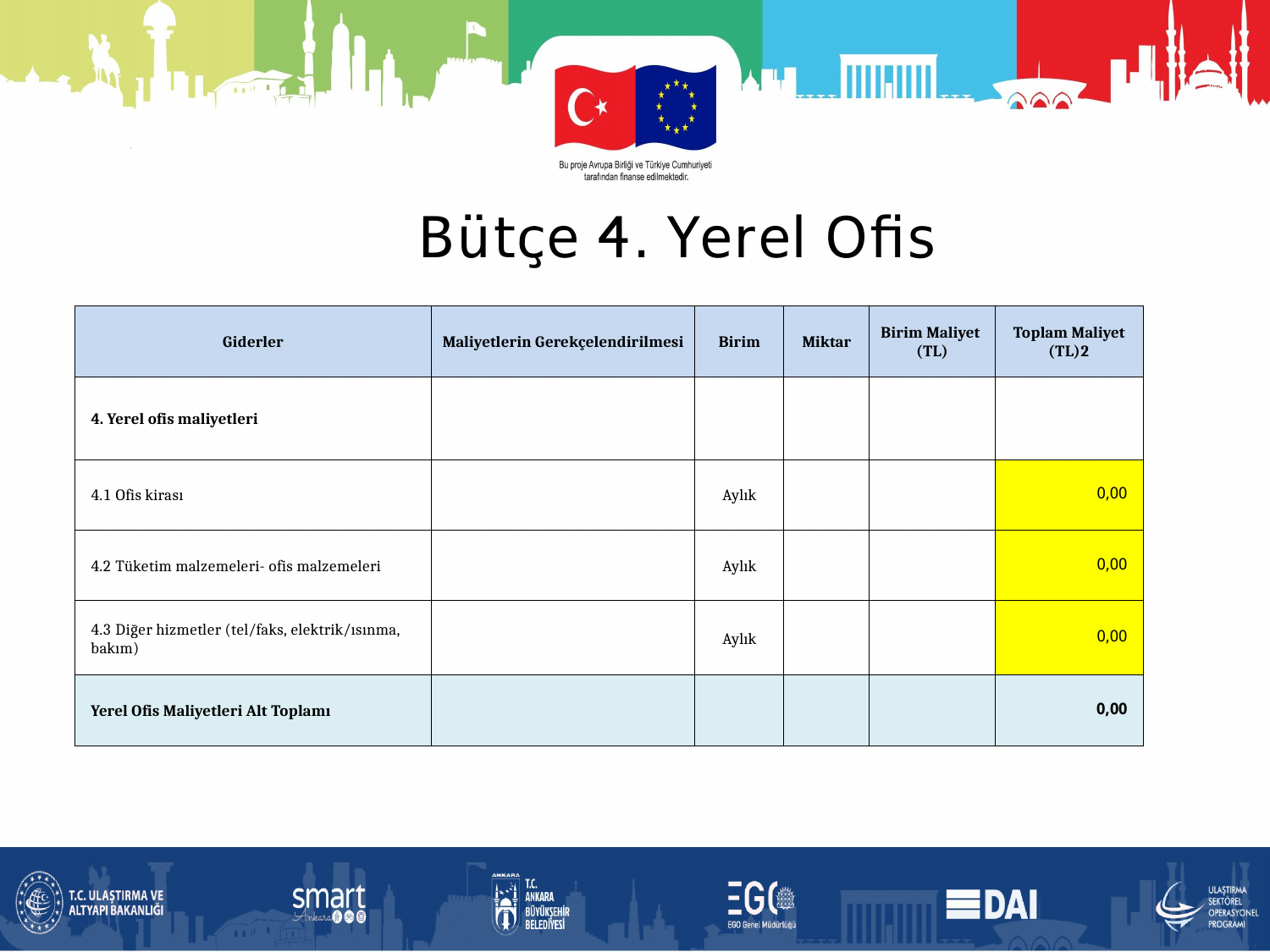

Bütçe 4. Yerel Ofis
| Giderler | Maliyetlerin Gerekçelendirilmesi | Birim | Miktar | Birim Maliyet (TL) | Toplam Maliyet (TL)2 |
| --- | --- | --- | --- | --- | --- |
| 4. Yerel ofis maliyetleri |  |  |  |  |  |
| 4.1 Ofis kirası |  | Aylık |  |  | 0,00 |
| 4.2 Tüketim malzemeleri- ofis malzemeleri |  | Aylık |  |  | 0,00 |
| 4.3 Diğer hizmetler (tel/faks, elektrik/ısınma, bakım) |  | Aylık |  |  | 0,00 |
| Yerel Ofis Maliyetleri Alt Toplamı |  |  |  |  | 0,00 |